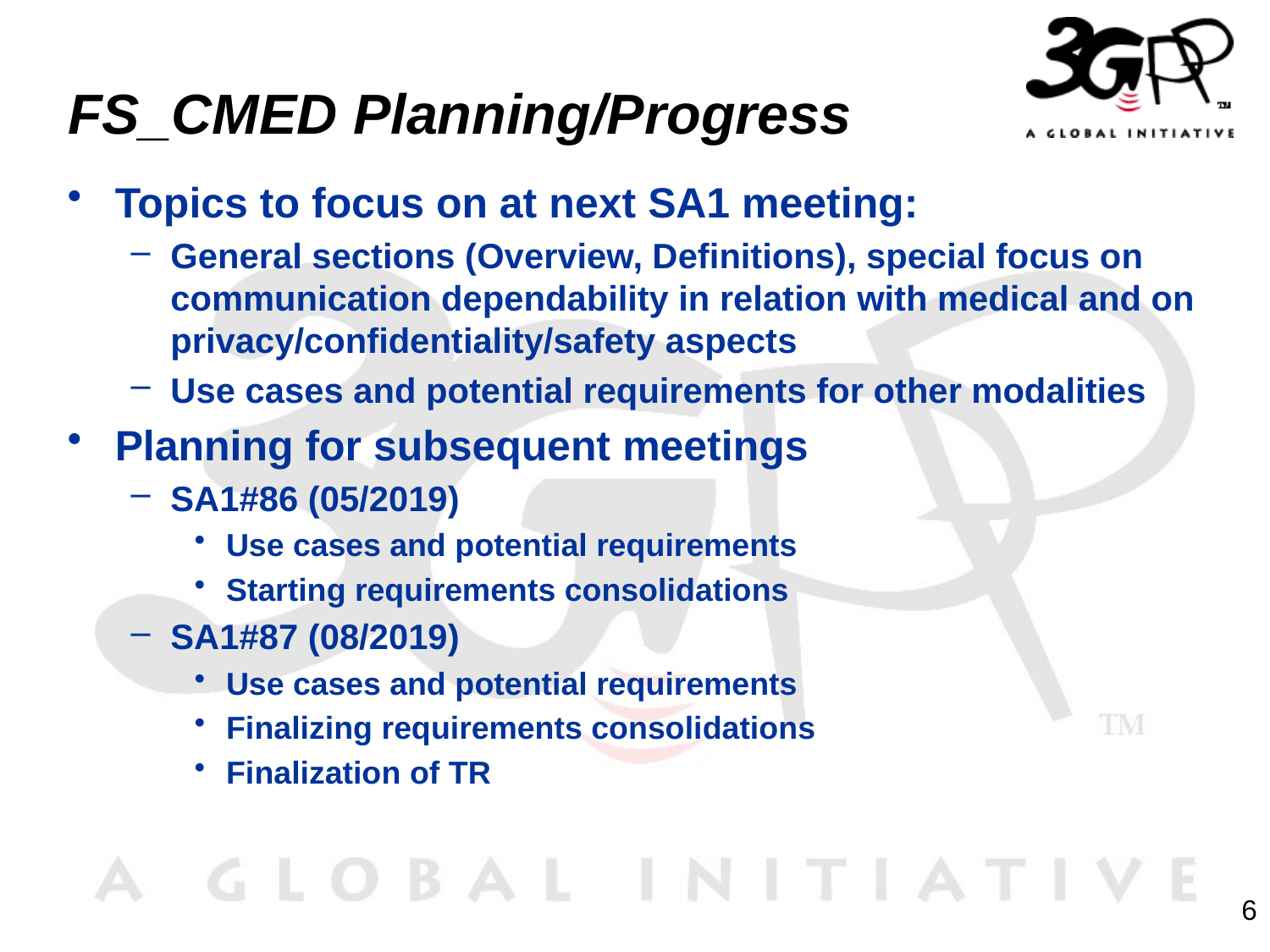

# FS_CMED Planning/Progress
Topics to focus on at next SA1 meeting:
General sections (Overview, Definitions), special focus on communication dependability in relation with medical and on privacy/confidentiality/safety aspects
Use cases and potential requirements for other modalities
Planning for subsequent meetings
SA1#86 (05/2019)
Use cases and potential requirements
Starting requirements consolidations
SA1#87 (08/2019)
Use cases and potential requirements
Finalizing requirements consolidations
Finalization of TR

6